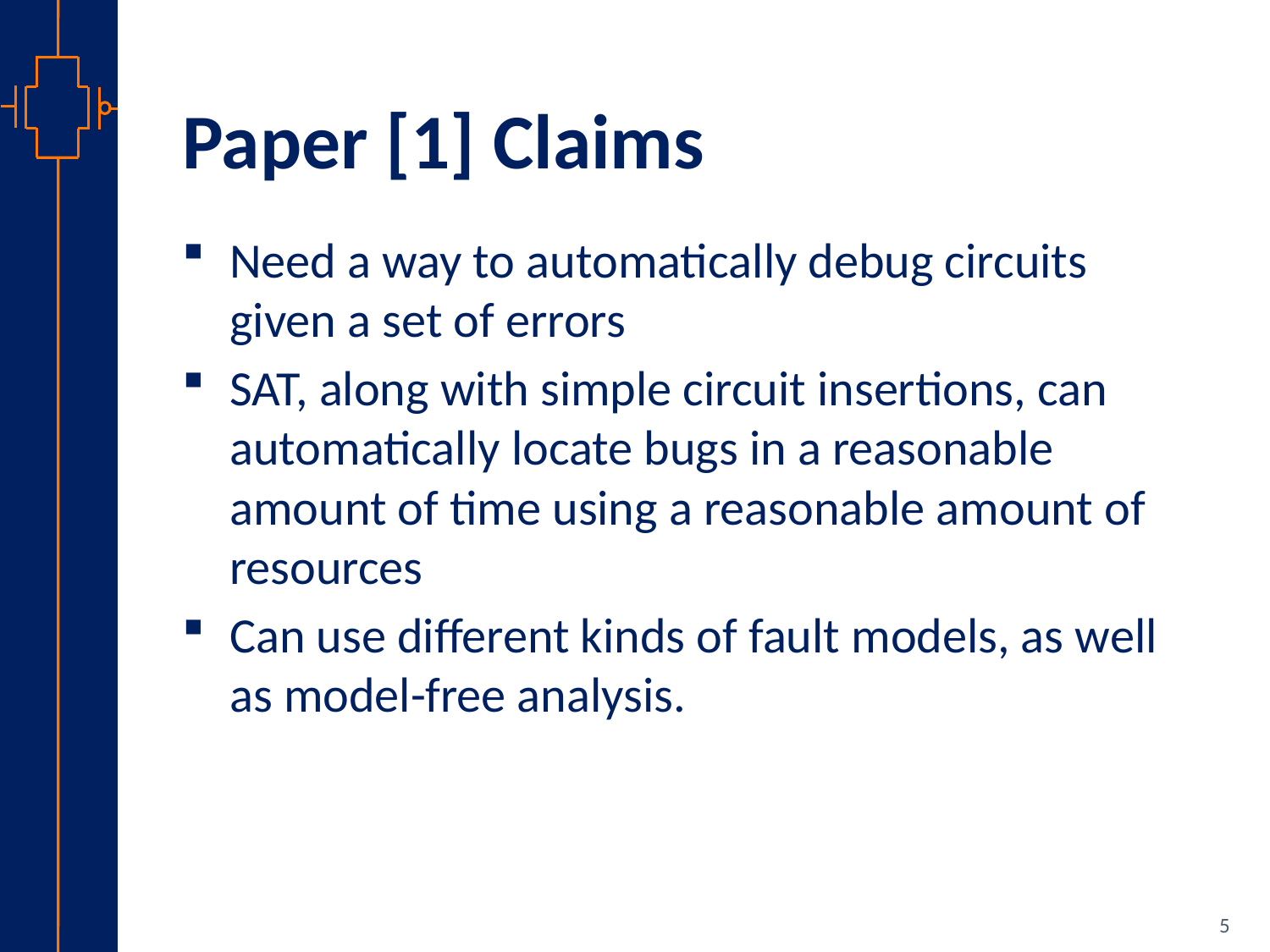

# Paper [1] Claims
Need a way to automatically debug circuits given a set of errors
SAT, along with simple circuit insertions, can automatically locate bugs in a reasonable amount of time using a reasonable amount of resources
Can use different kinds of fault models, as well as model-free analysis.
5